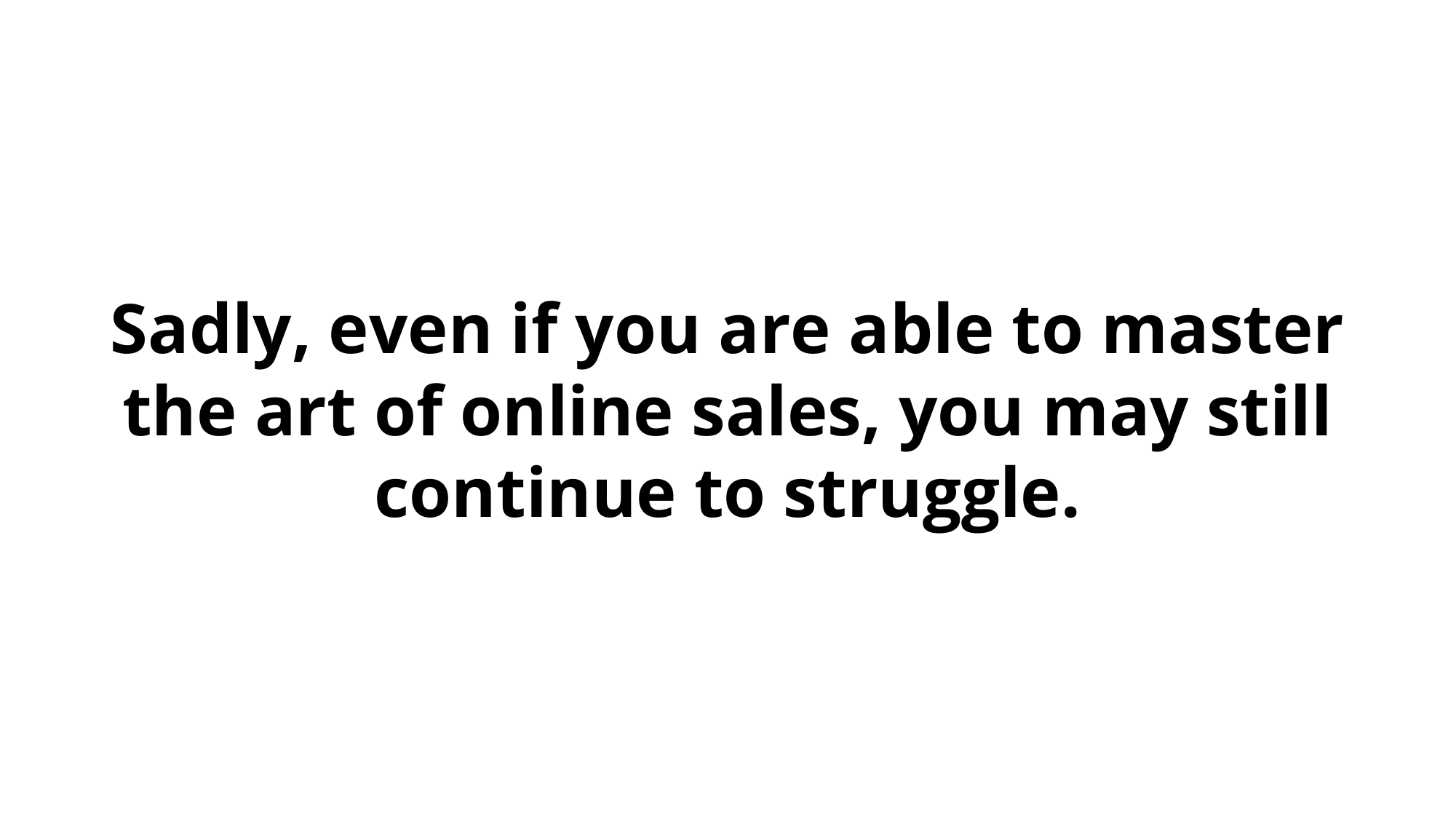

Sadly, even if you are able to master the art of online sales, you may still continue to struggle.